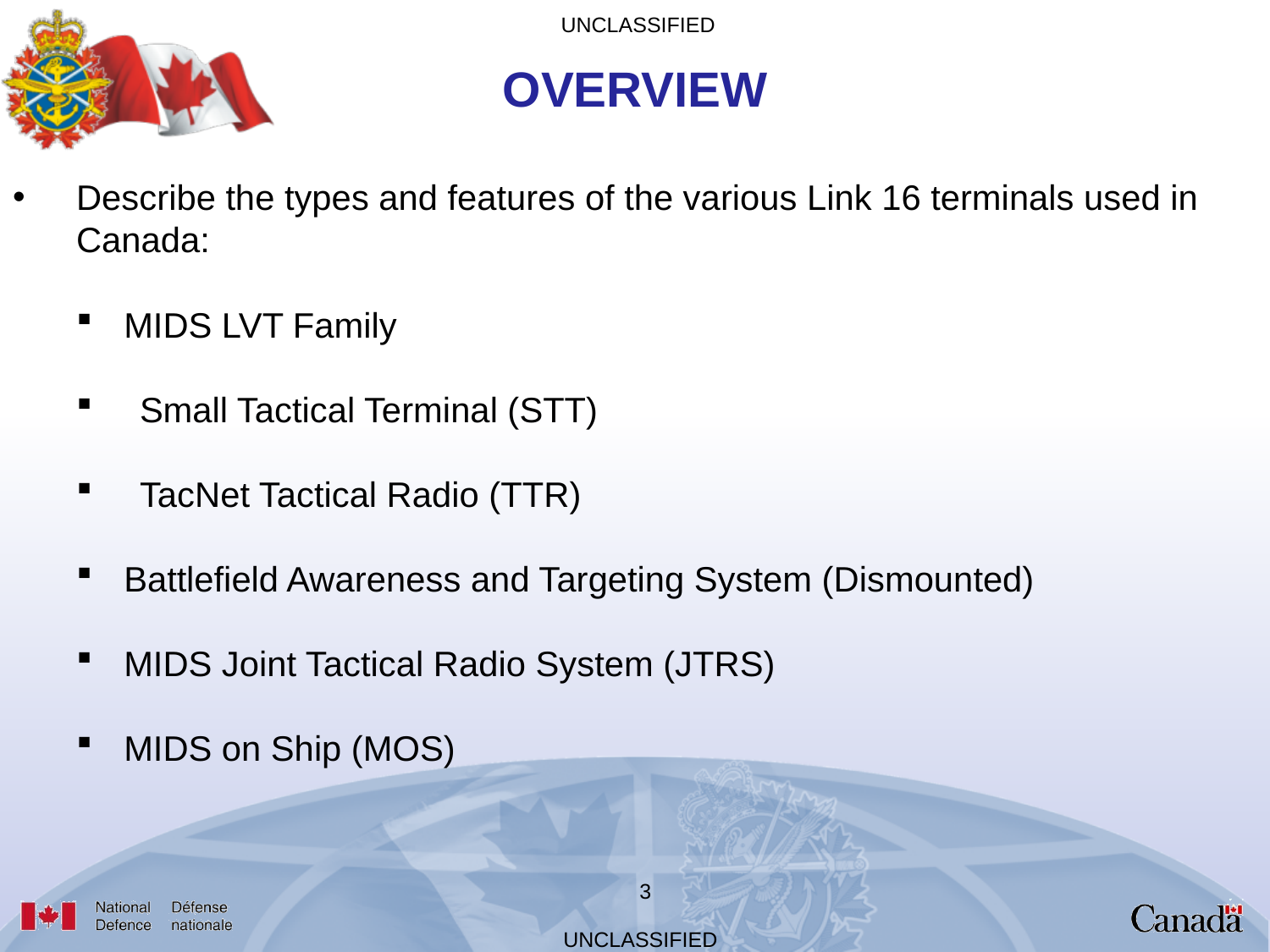

OVERVIEW
Describe the types and features of the various Link 16 terminals used in Canada:

MIDS LVT Family

Small Tactical Terminal (STT)

TacNet Tactical Radio (TTR)

Battlefield Awareness and Targeting System (Dismounted)

MIDS Joint Tactical Radio System (JTRS)

MIDS on Ship (MOS)